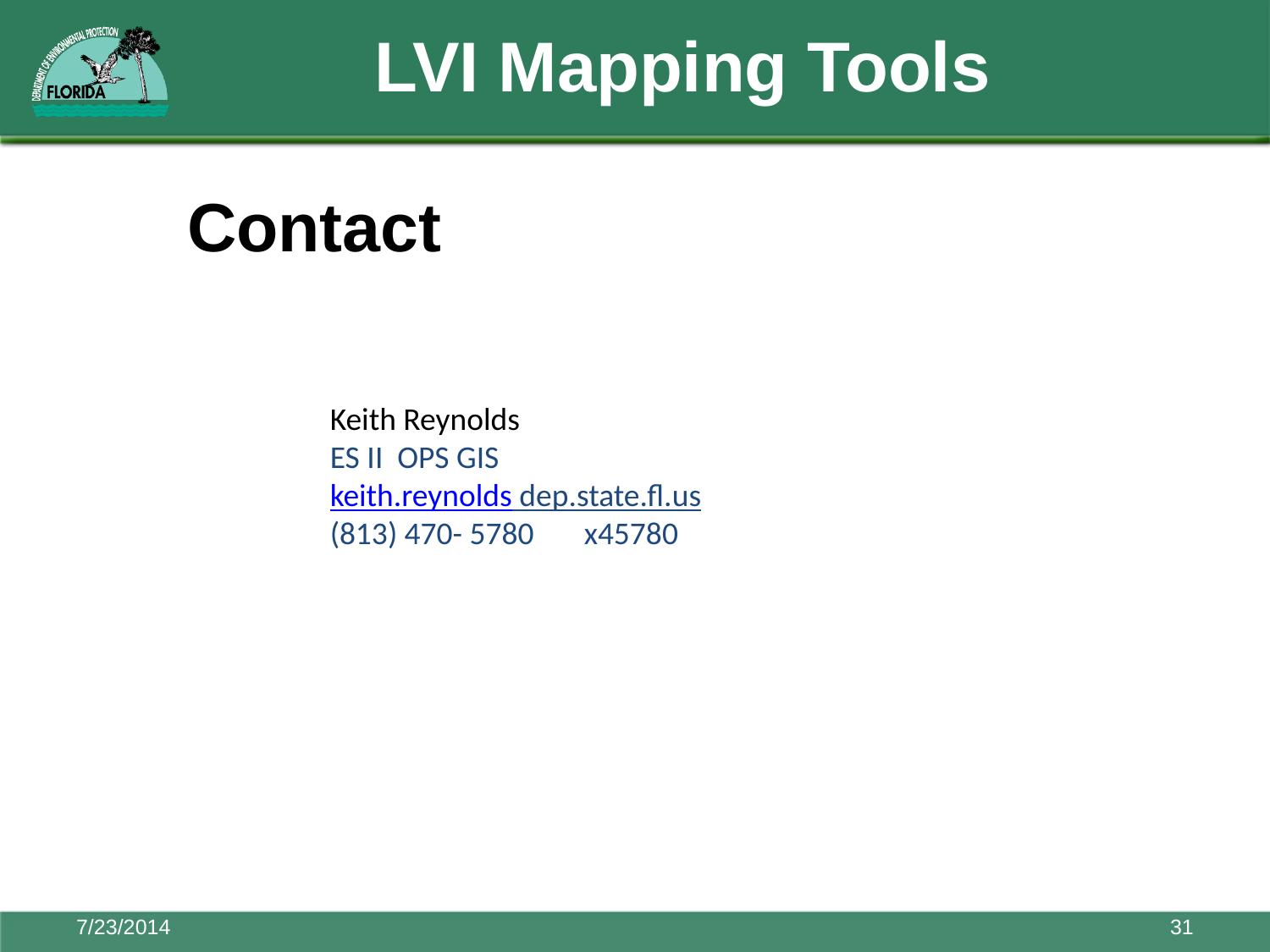

# LVI Mapping Tools
Contact
Keith Reynolds
ES II  OPS GIS
keith.reynolds dep.state.fl.us
(813) 470- 5780	x45780
7/23/2014
31